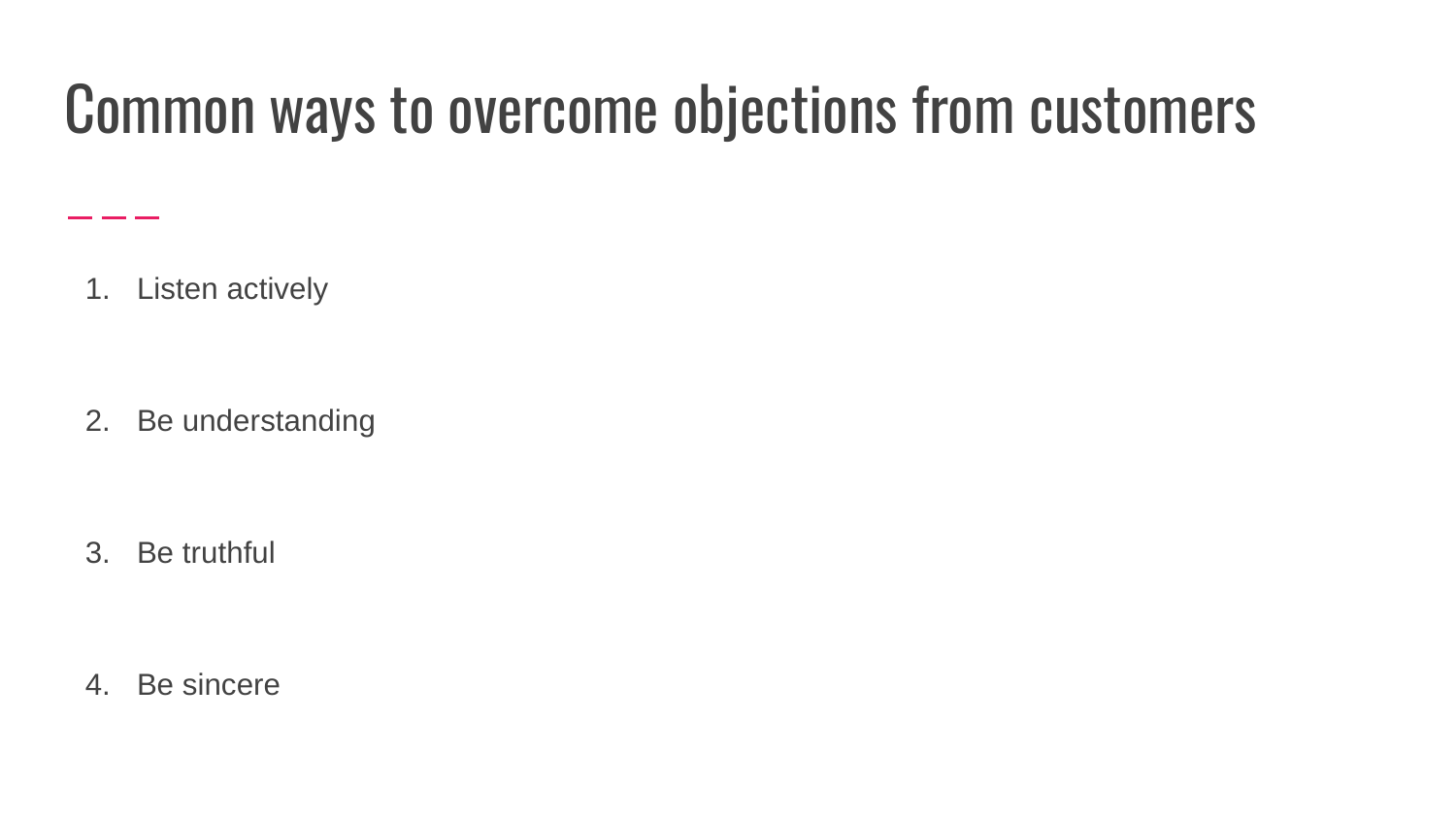

# Common ways to overcome objections from customers
Listen actively

Be understanding

Be truthful

Be sincere